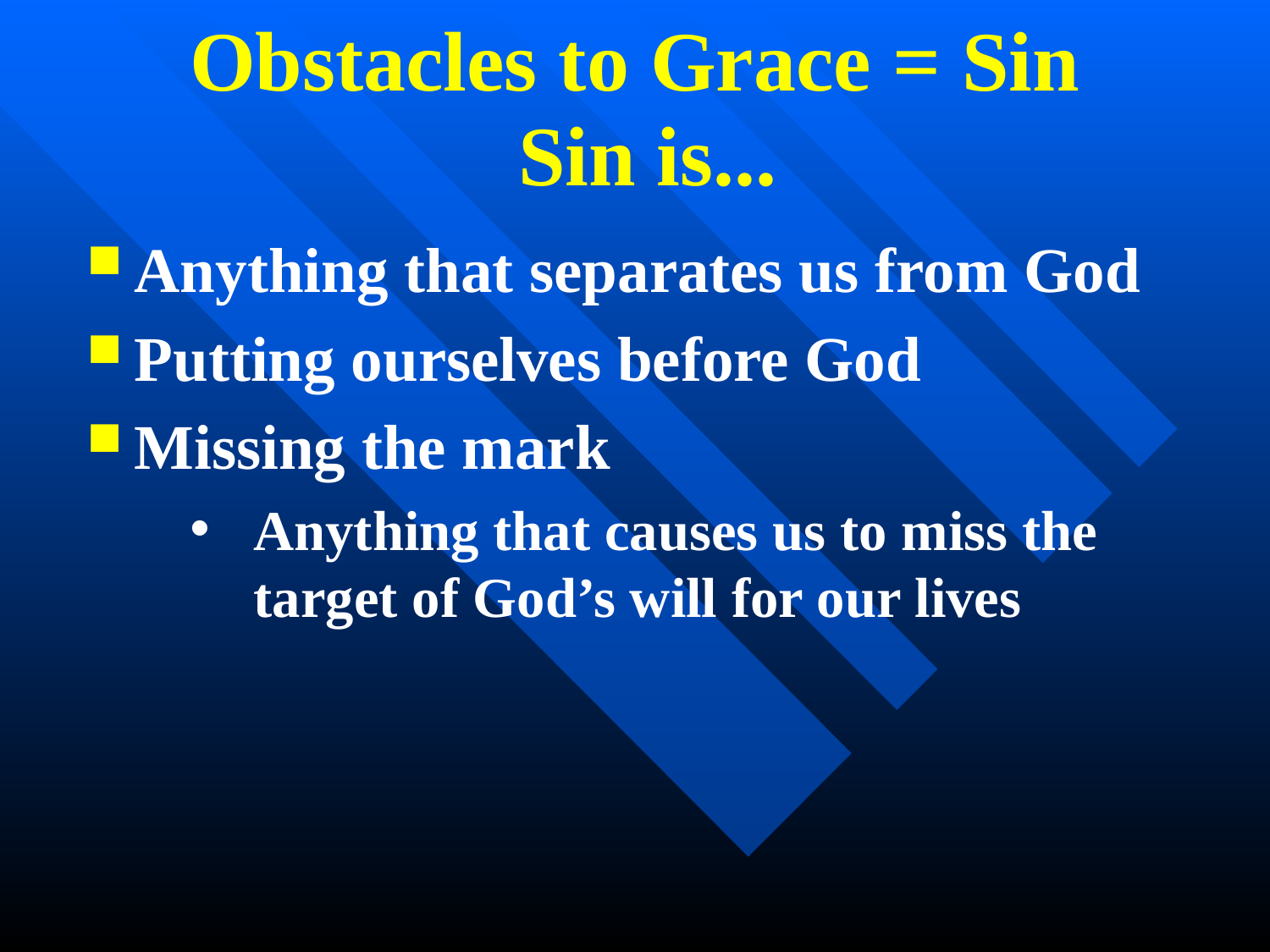

Obstacles to Grace = Sin
Sin is...

Anything that separates us from God
Putting ourselves before God
Missing the mark
Anything that causes us to miss the target of God’s will for our lives